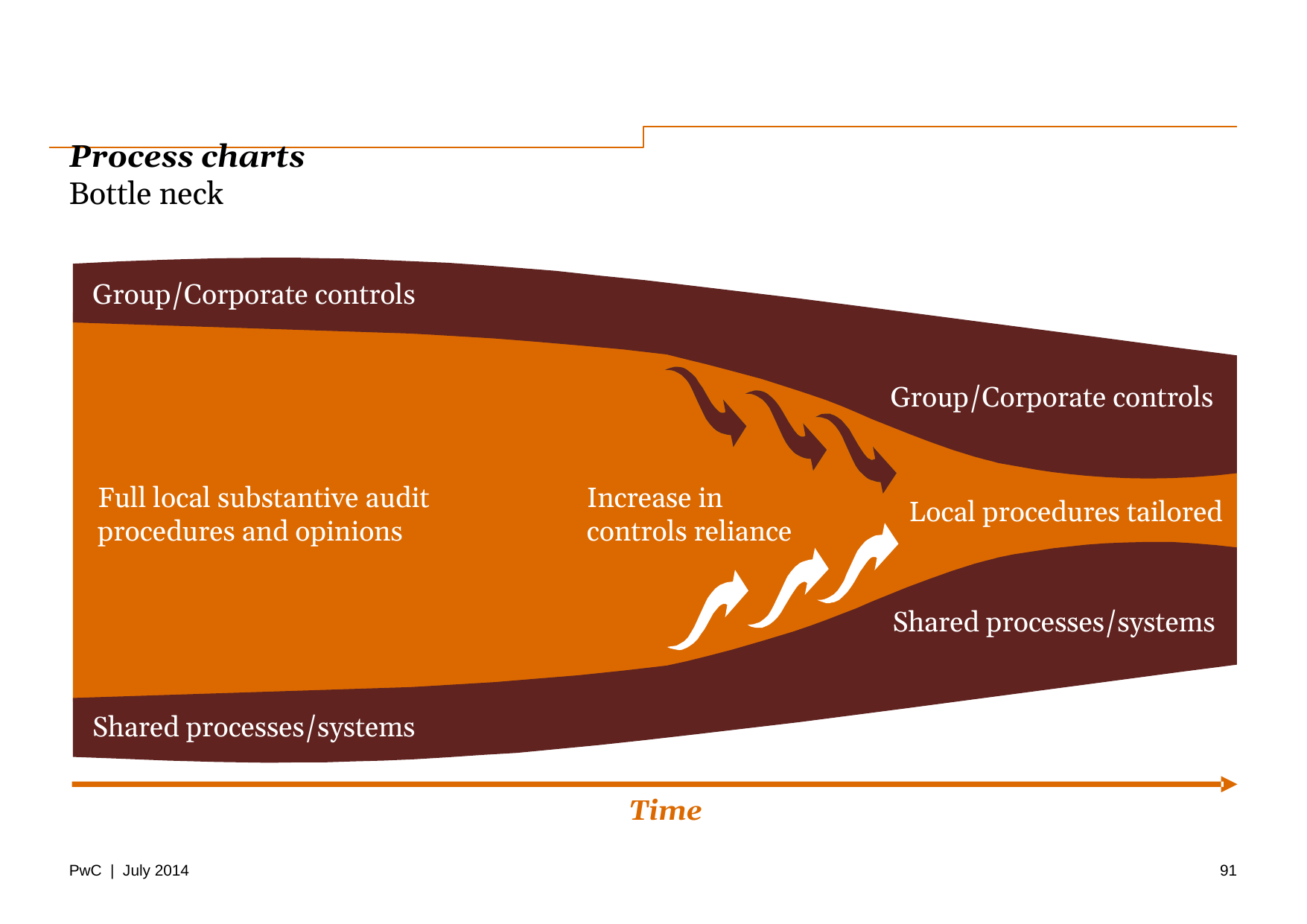

# Process charts Bottle neck

Group/Corporate controls

Group/Corporate controls

Full local substantive audit procedures and opinions
Increase in controls reliance

Local procedures tailored

Shared processes/systems
Shared processes/systems

Time
91